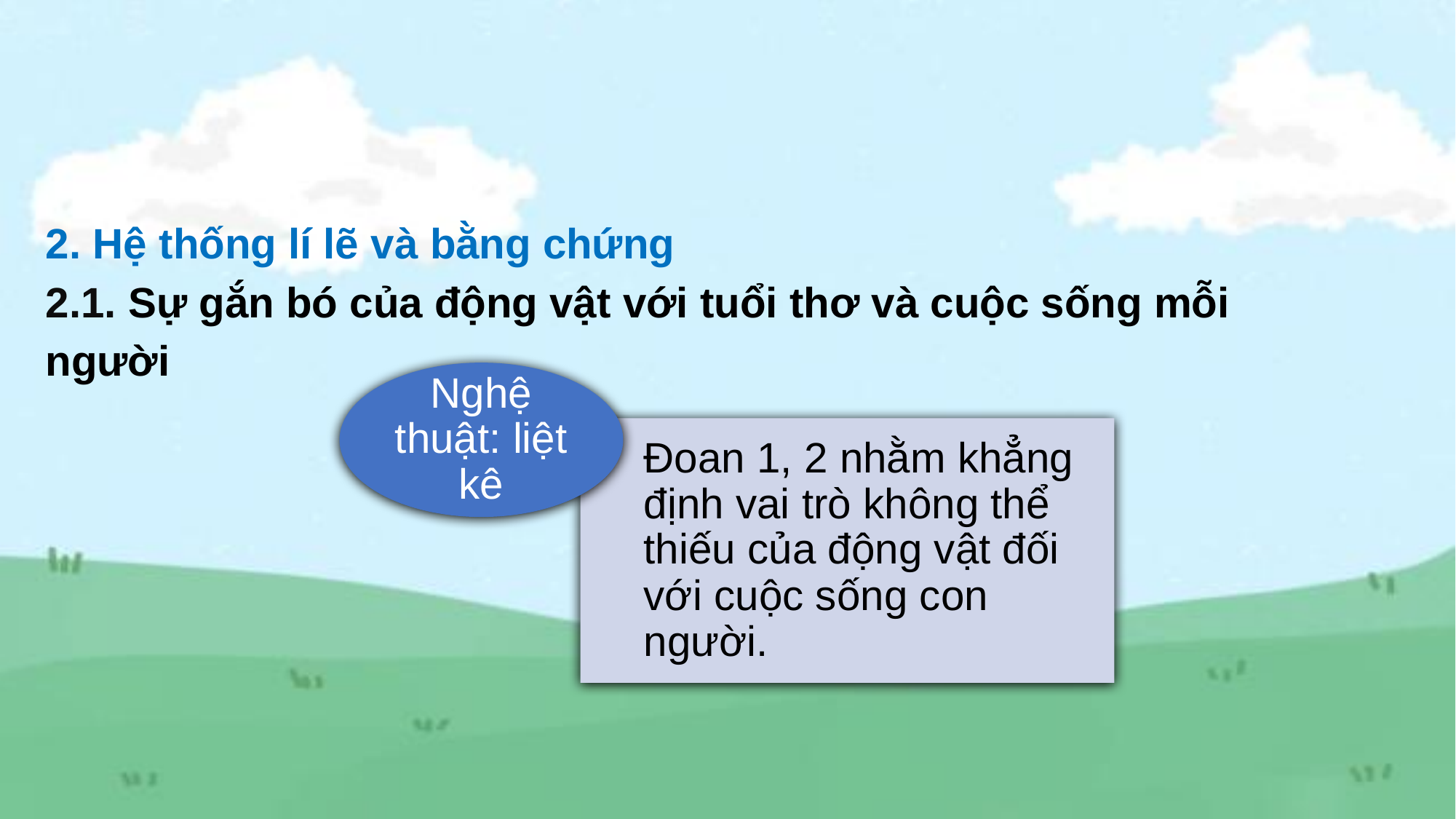

2. Hệ thống lí lẽ và bằng chứng
2.1. Sự gắn bó của động vật với tuổi thơ và cuộc sống mỗi người
Nghệ thuật: liệt kê
Đoan 1, 2 nhằm khẳng định vai trò không thể thiếu của động vật đối với cuộc sống con người.